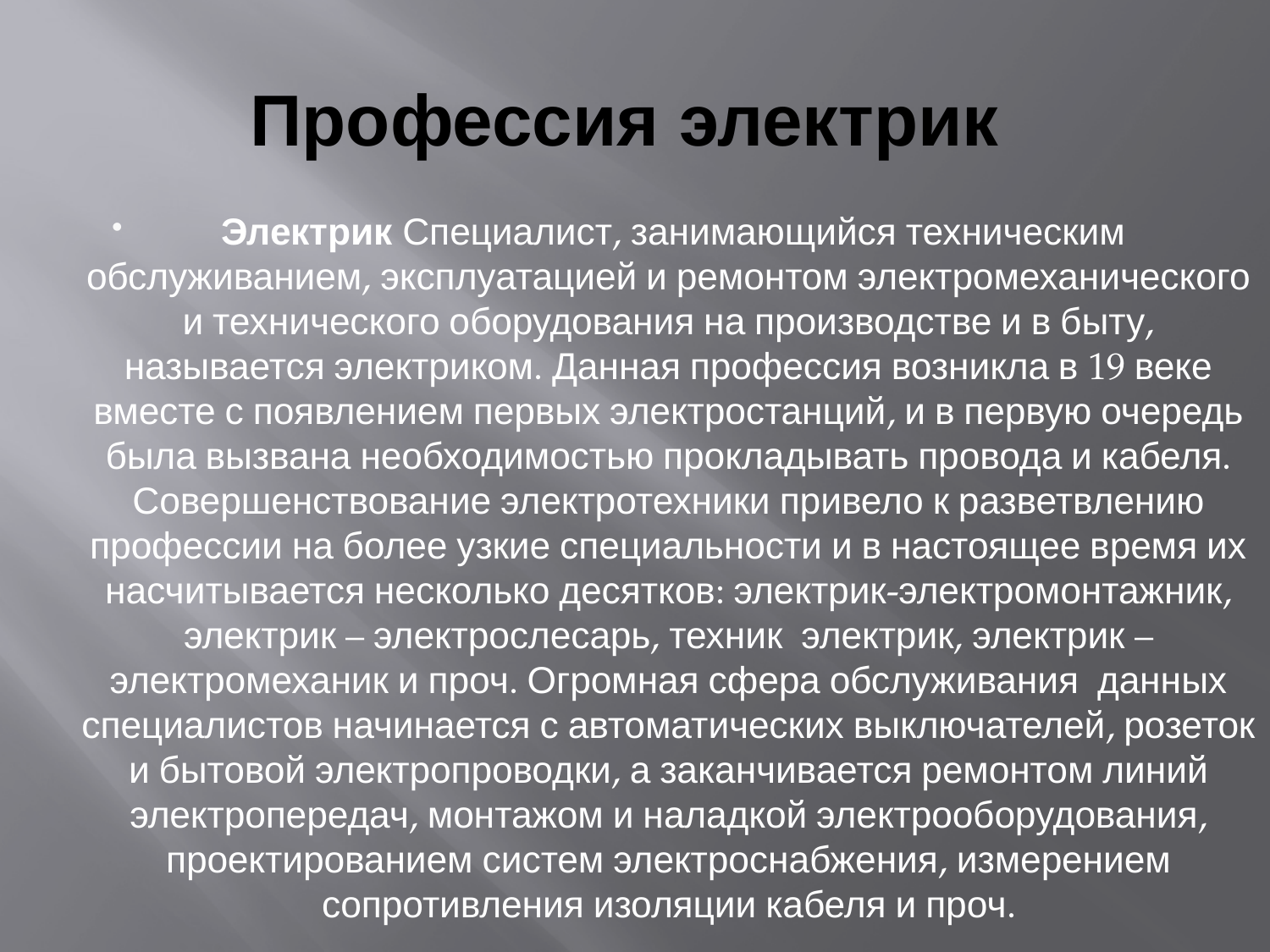

# Профессия электрик
 Электрик Специалист, занимающийся техническим обслуживанием, эксплуатацией и ремонтом электромеханического и технического оборудования на производстве и в быту, называется электриком. Данная профессия возникла в 19 веке вместе с появлением первых электростанций, и в первую очередь была вызвана необходимостью прокладывать провода и кабеля. Совершенствование электротехники привело к разветвлению профессии на более узкие специальности и в настоящее время их насчитывается несколько десятков: электрик-электромонтажник, электрик – электрослесарь, техник  электрик, электрик – электромеханик и проч. Огромная сфера обслуживания  данных специалистов начинается с автоматических выключателей, розеток и бытовой электропроводки, а заканчивается ремонтом линий электропередач, монтажом и наладкой электрооборудования, проектированием систем электроснабжения, измерением сопротивления изоляции кабеля и проч.